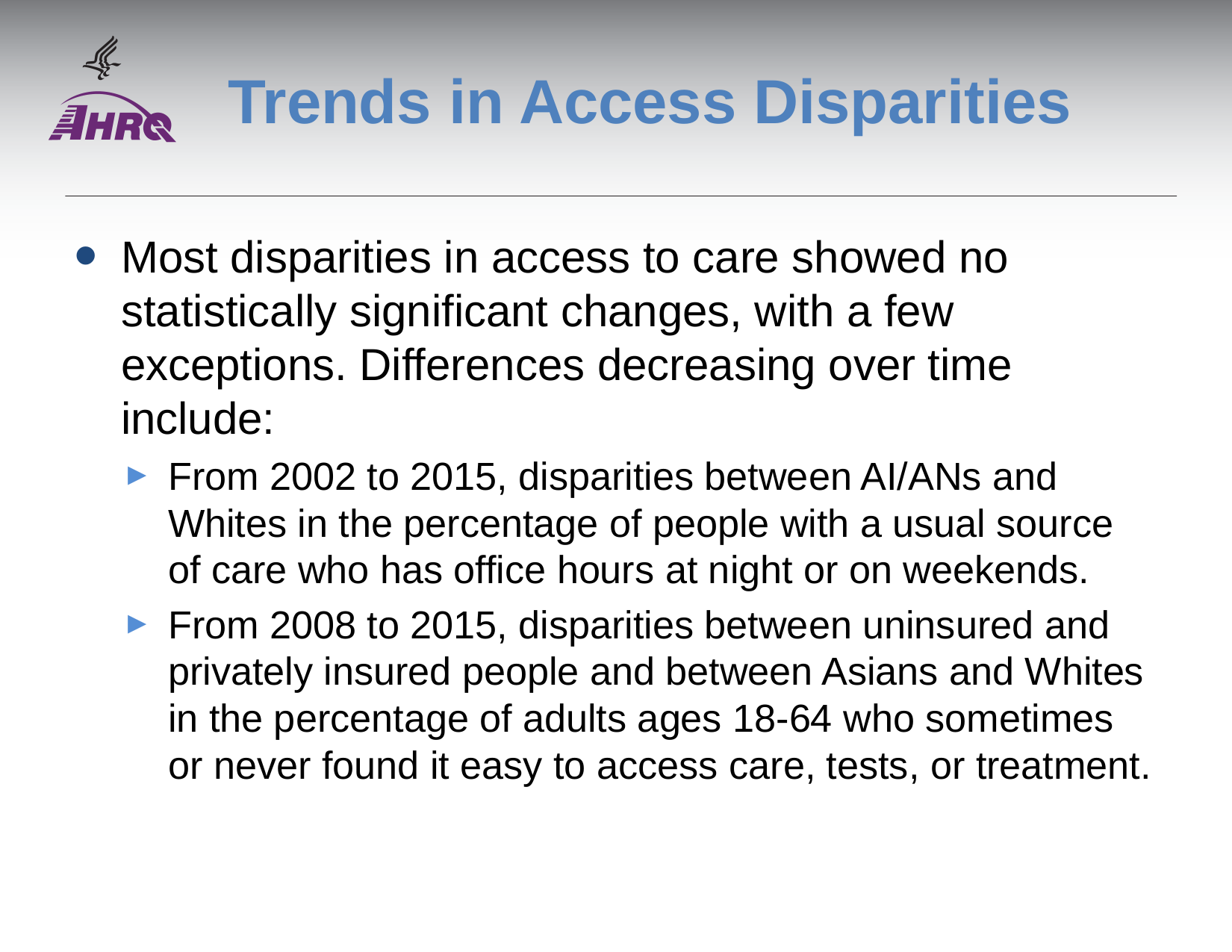

# Trends in Access Disparities
Most disparities in access to care showed no statistically significant changes, with a few exceptions. Differences decreasing over time include:
From 2002 to 2015, disparities between AI/ANs and Whites in the percentage of people with a usual source of care who has office hours at night or on weekends.
From 2008 to 2015, disparities between uninsured and privately insured people and between Asians and Whites in the percentage of adults ages 18-64 who sometimes or never found it easy to access care, tests, or treatment.